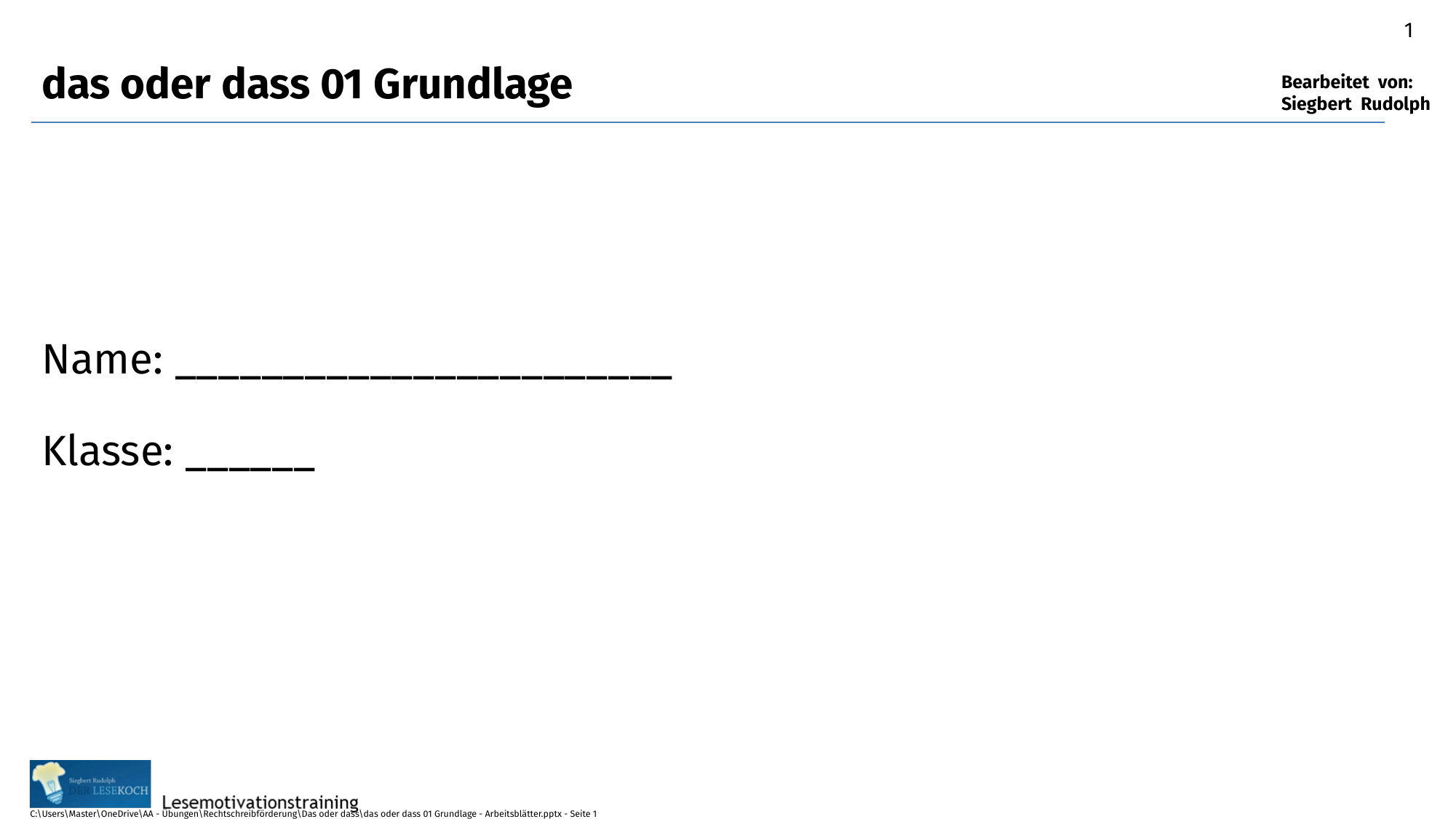

# das oder dass 01 Grundlage Name: _______________________ Klasse: ______
1

C:\Users\Master\OneDrive\AA - Übungen\Rechtschreibförderung\Das oder dass\das oder dass 01 Grundlage - Arbeitsblätter.pptx - Seite 1